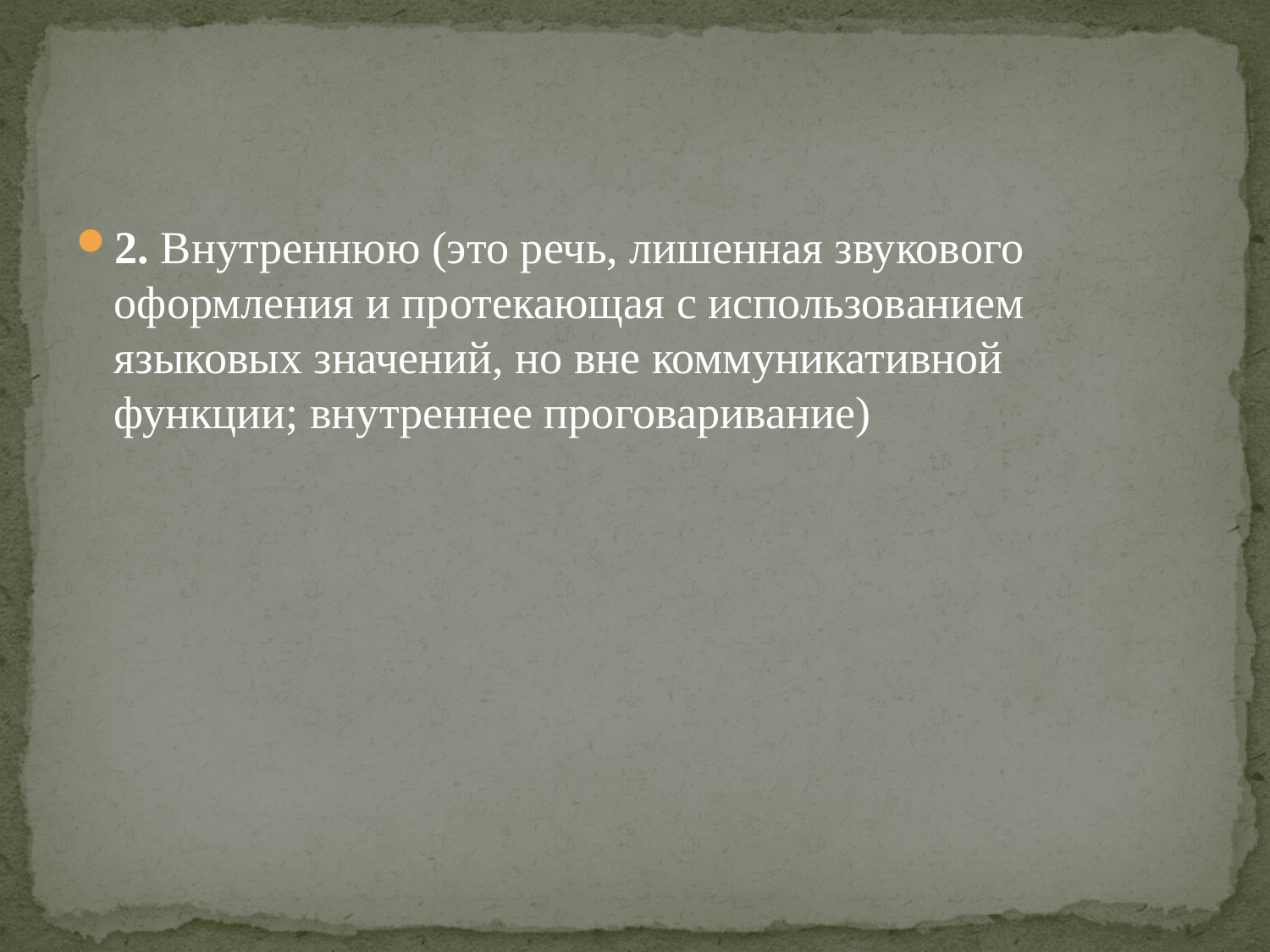

#
2. Внутреннюю (это речь, лишенная звукового оформления и протекающая с использованием языковых значений, но вне коммуникативной функции; внутреннее проговаривание)